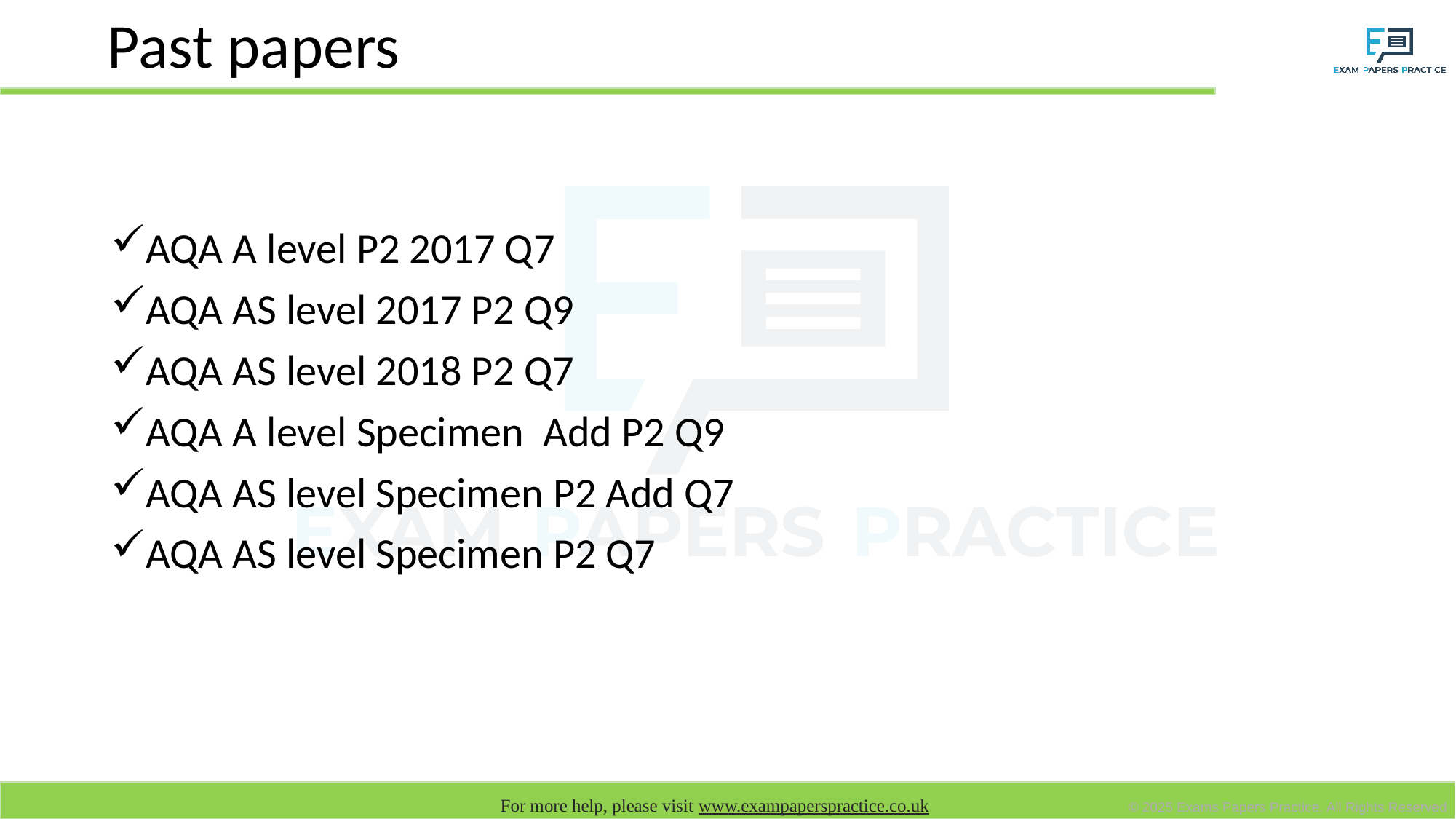

# Past papers
AQA A level P2 2017 Q7
AQA AS level 2017 P2 Q9
AQA AS level 2018 P2 Q7
AQA A level Specimen  Add P2 Q9
AQA AS level Specimen P2 Add Q7
AQA AS level Specimen P2 Q7